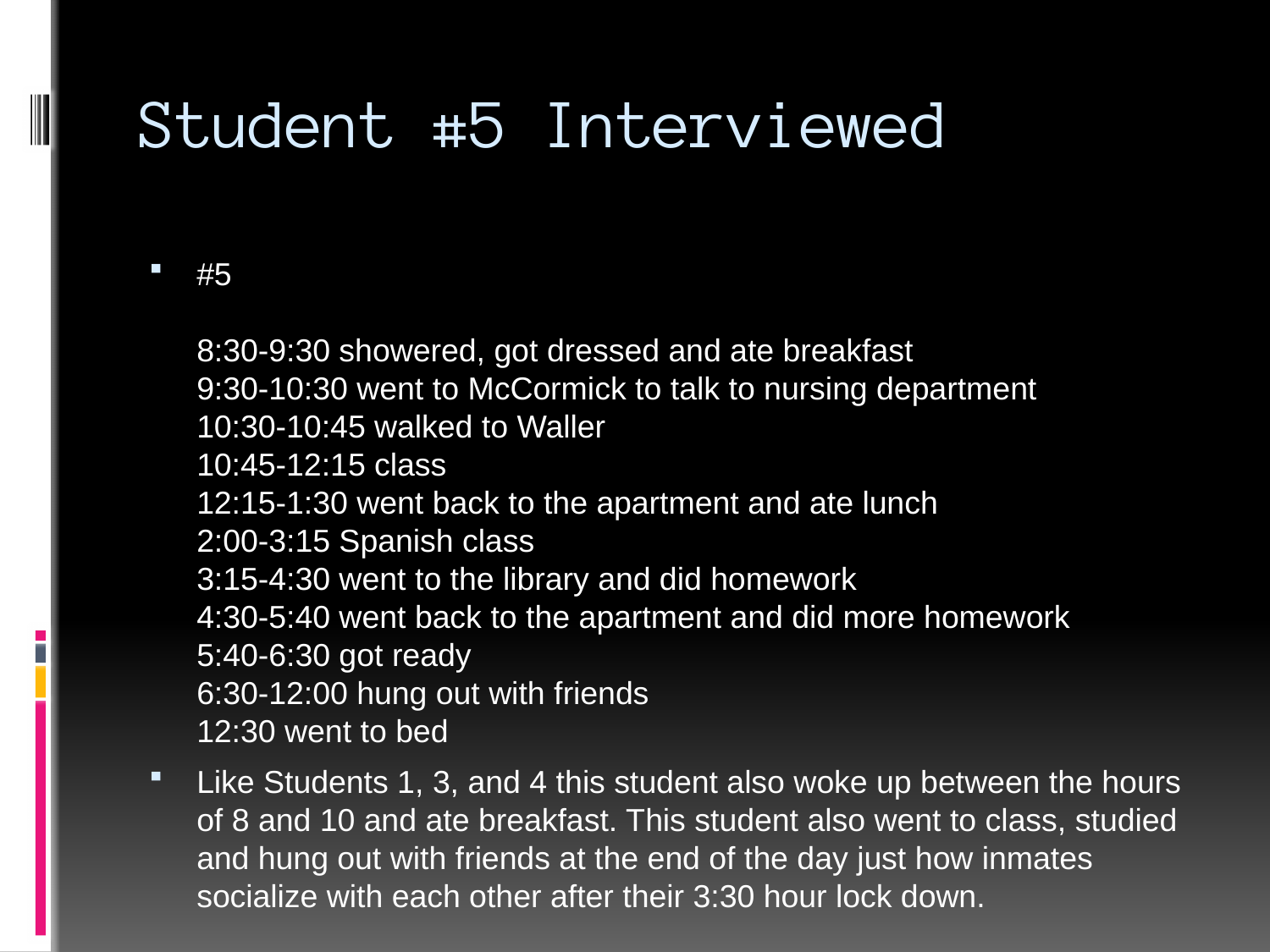

# Student #5 Interviewed
#5
8:30-9:30 showered, got dressed and ate breakfast
9:30-10:30 went to McCormick to talk to nursing department
10:30-10:45 walked to Waller
10:45-12:15 class
12:15-1:30 went back to the apartment and ate lunch
2:00-3:15 Spanish class
3:15-4:30 went to the library and did homework
4:30-5:40 went back to the apartment and did more homework
5:40-6:30 got ready
6:30-12:00 hung out with friends
12:30 went to bed
Like Students 1, 3, and 4 this student also woke up between the hours of 8 and 10 and ate breakfast. This student also went to class, studied and hung out with friends at the end of the day just how inmates socialize with each other after their 3:30 hour lock down.